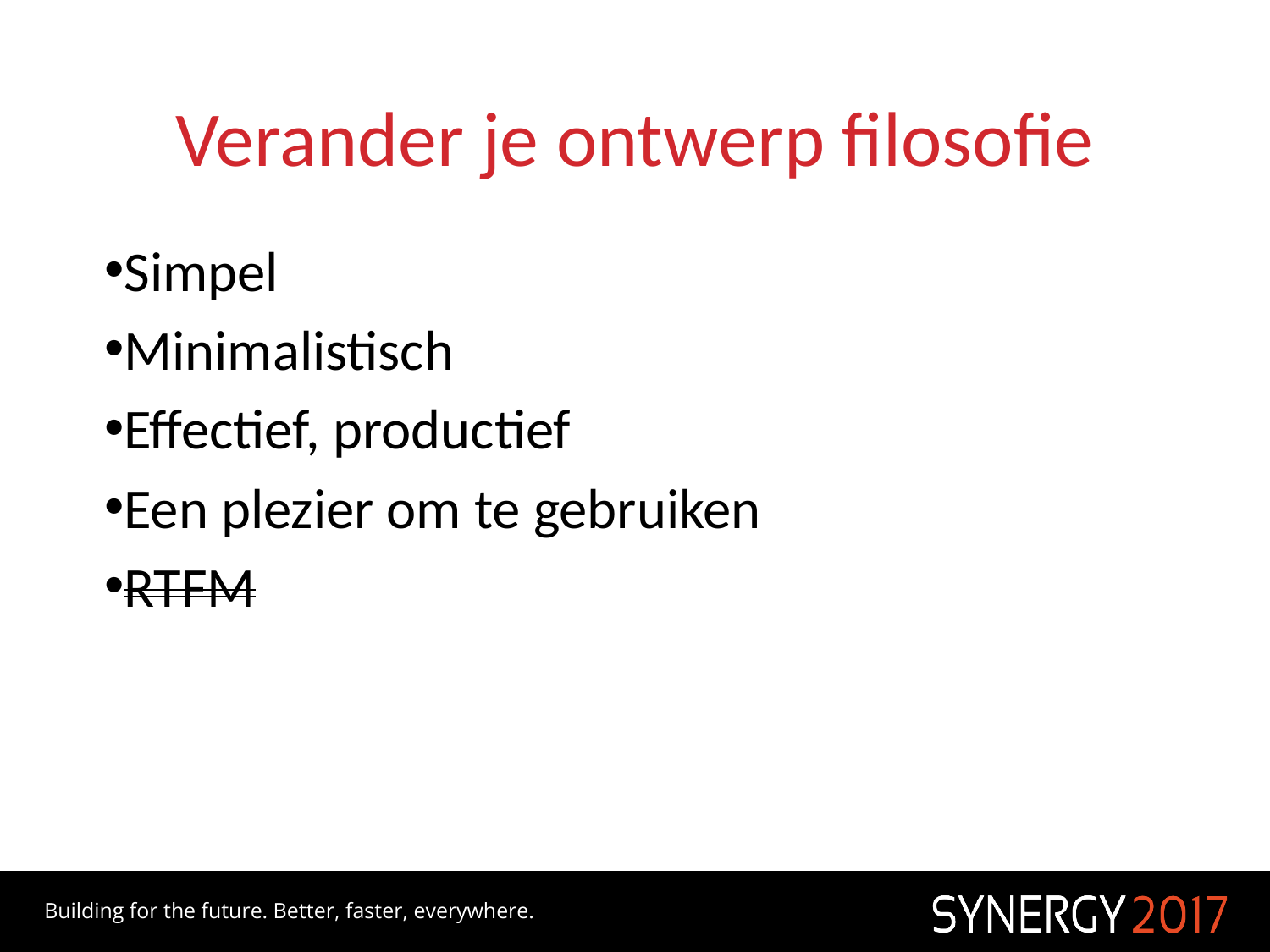

# Verander je ontwerp filosofie
Simpel
Minimalistisch
Effectief, productief
Een plezier om te gebruiken
RTFM